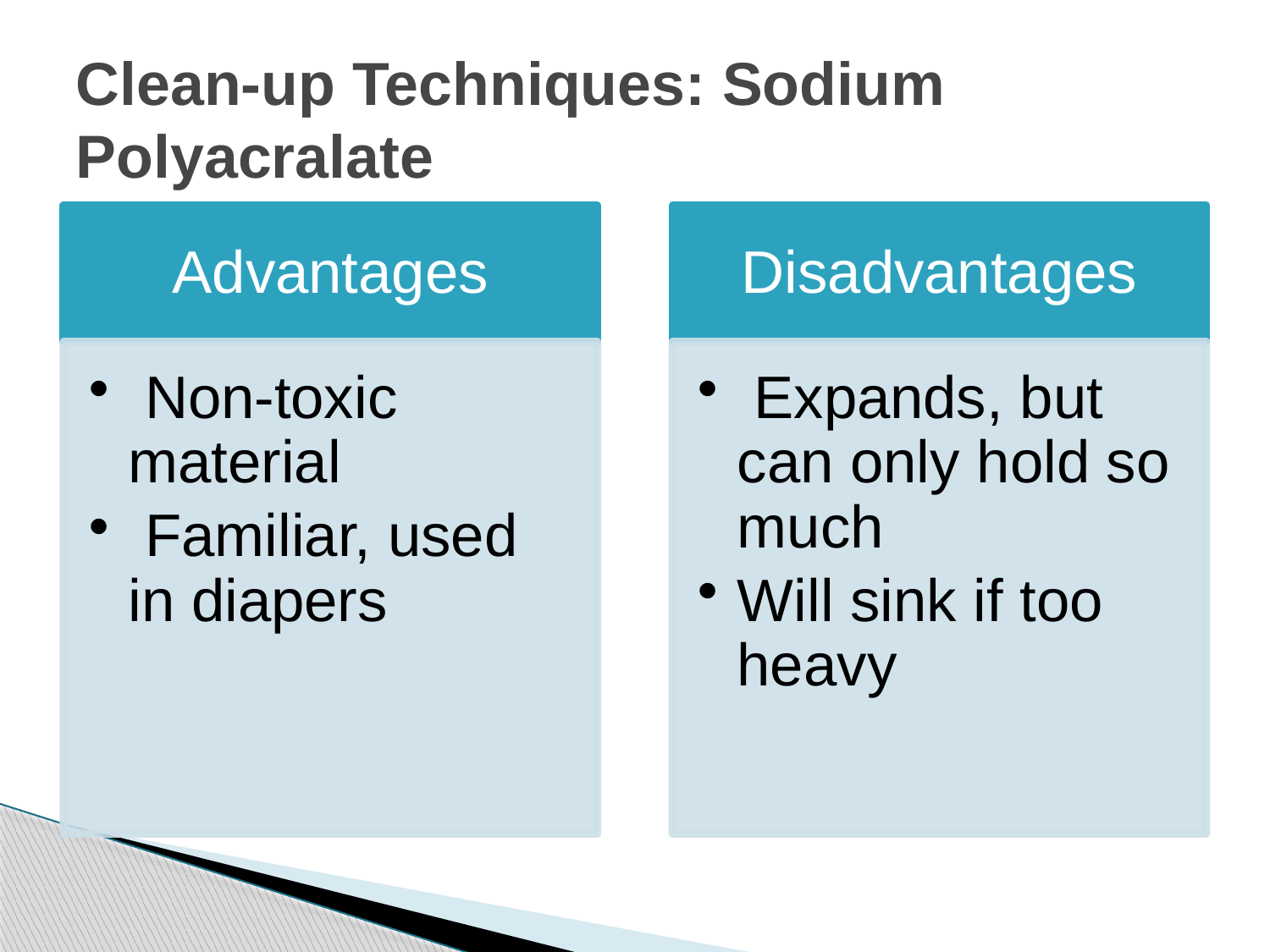

# Clean-up Techniques: Sodium Polyacralate
Advantages
 Non-toxic material
 Familiar, used in diapers
Disadvantages
 Expands, but can only hold so much
Will sink if too heavy